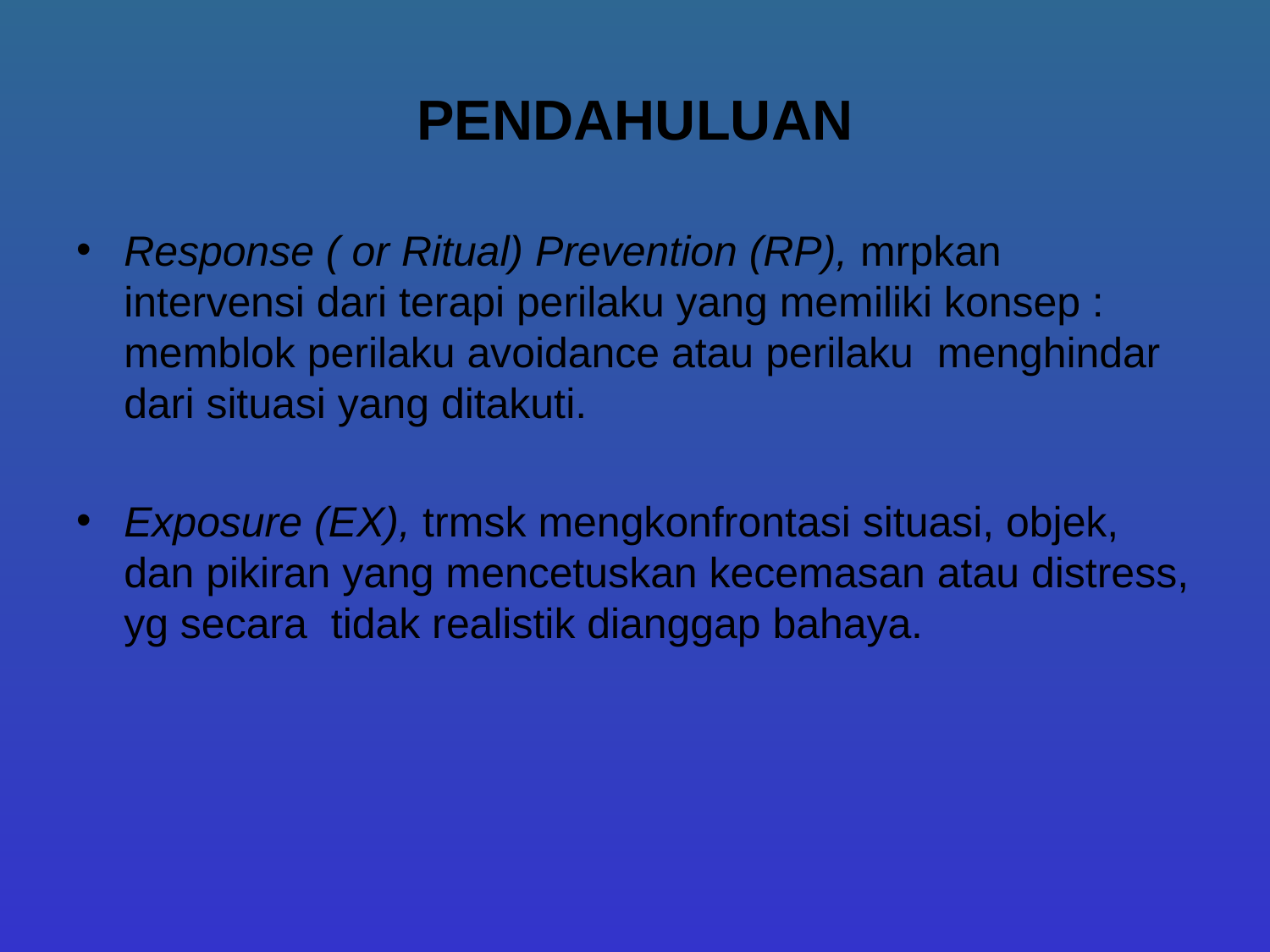

# PENDAHULUAN
Response ( or Ritual) Prevention (RP), mrpkan intervensi dari terapi perilaku yang memiliki konsep : memblok perilaku avoidance atau perilaku  menghindar dari situasi yang ditakuti.

Exposure (EX), trmsk mengkonfrontasi situasi, objek, dan pikiran yang mencetuskan kecemasan atau distress, yg secara  tidak realistik dianggap bahaya.